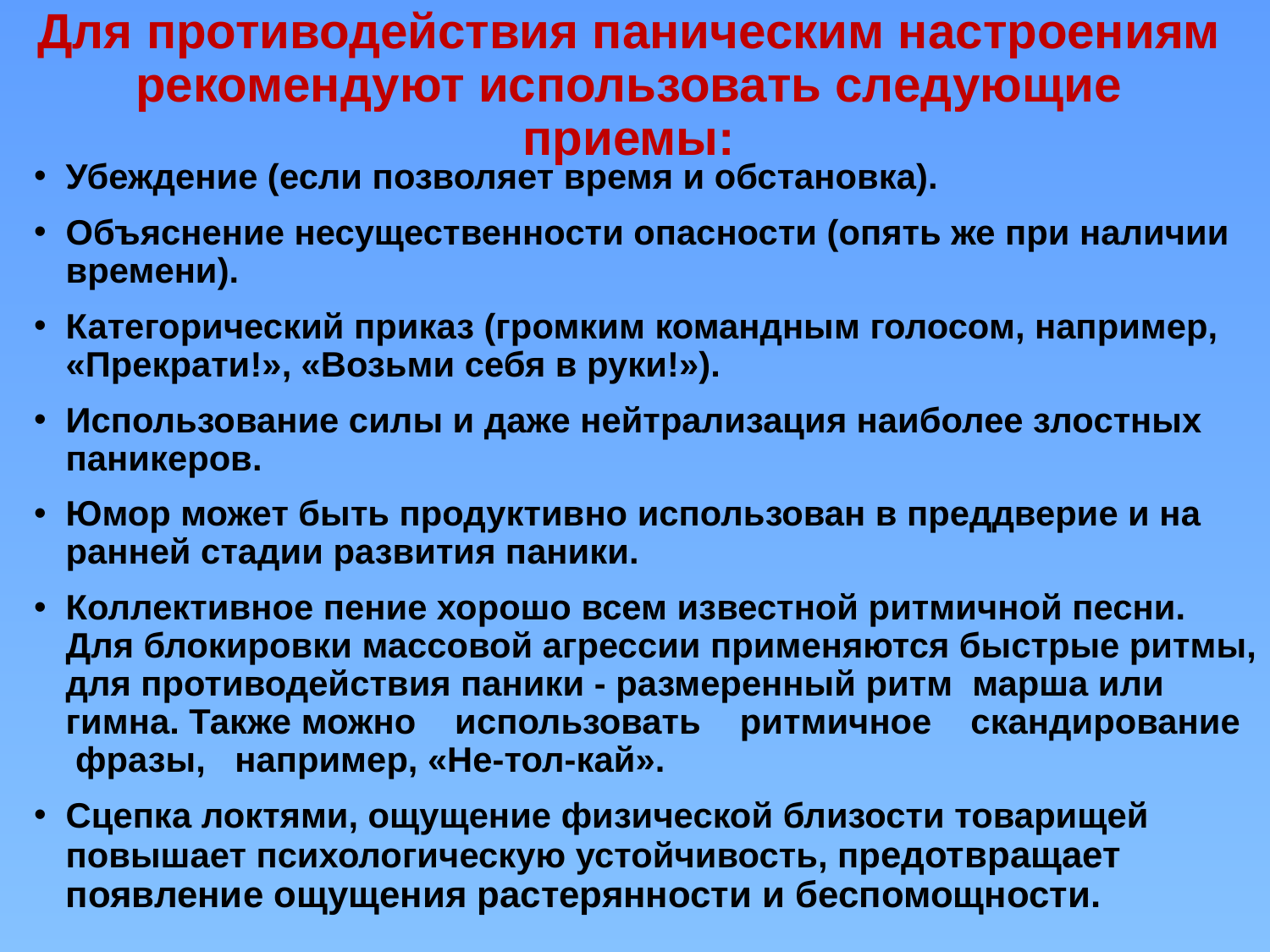

# Для противодействия паническим настроениям рекомендуют использовать следующие приемы:
Убеждение (если позволяет время и обстановка).
Объяснение несущественности опасности (опять же при наличии времени).
Категорический приказ (громким командным голосом, например, «Прекрати!», «Возьми себя в руки!»).
Использование силы и даже нейтрализация наиболее злостных паникеров.
Юмор может быть продуктивно использован в преддверие и на ранней стадии развития паники.
Коллективное пение хорошо всем известной ритмичной песни. Для блокировки массовой агрессии применяются быстрые ритмы, для противодействия паники - размеренный ритм  марша или гимна. Также можно    использовать    ритмичное    скандирование   фразы,   например, «Не-тол-кай».
Сцепка локтями, ощущение физической близости товарищей повышает психологическую устойчивость, предотвращает появление ощущения растерянности и беспомощности.